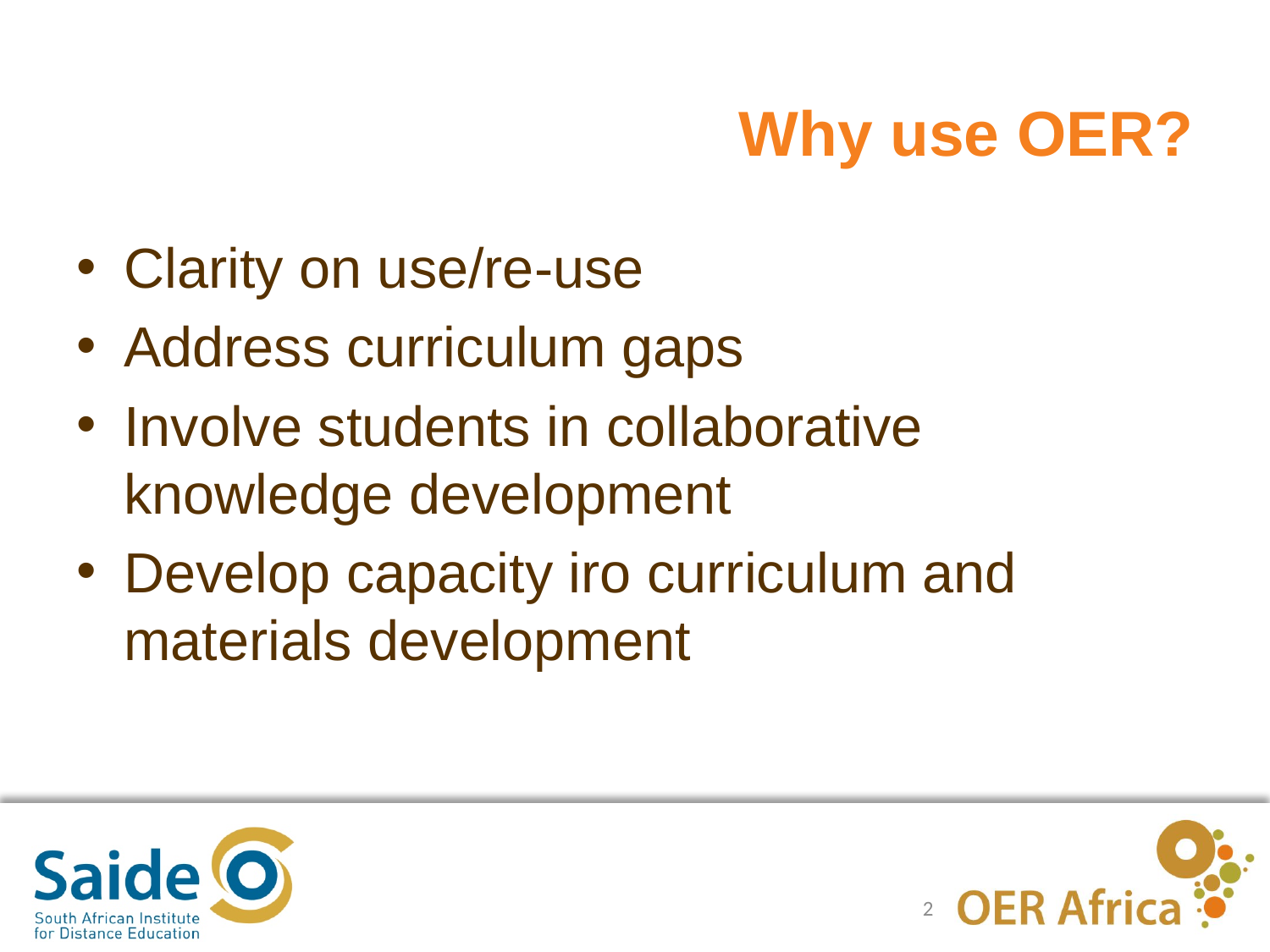

# Why use OER?
Clarity on use/re-use
Address curriculum gaps
Involve students in collaborative knowledge development
Develop capacity iro curriculum and materials development
2